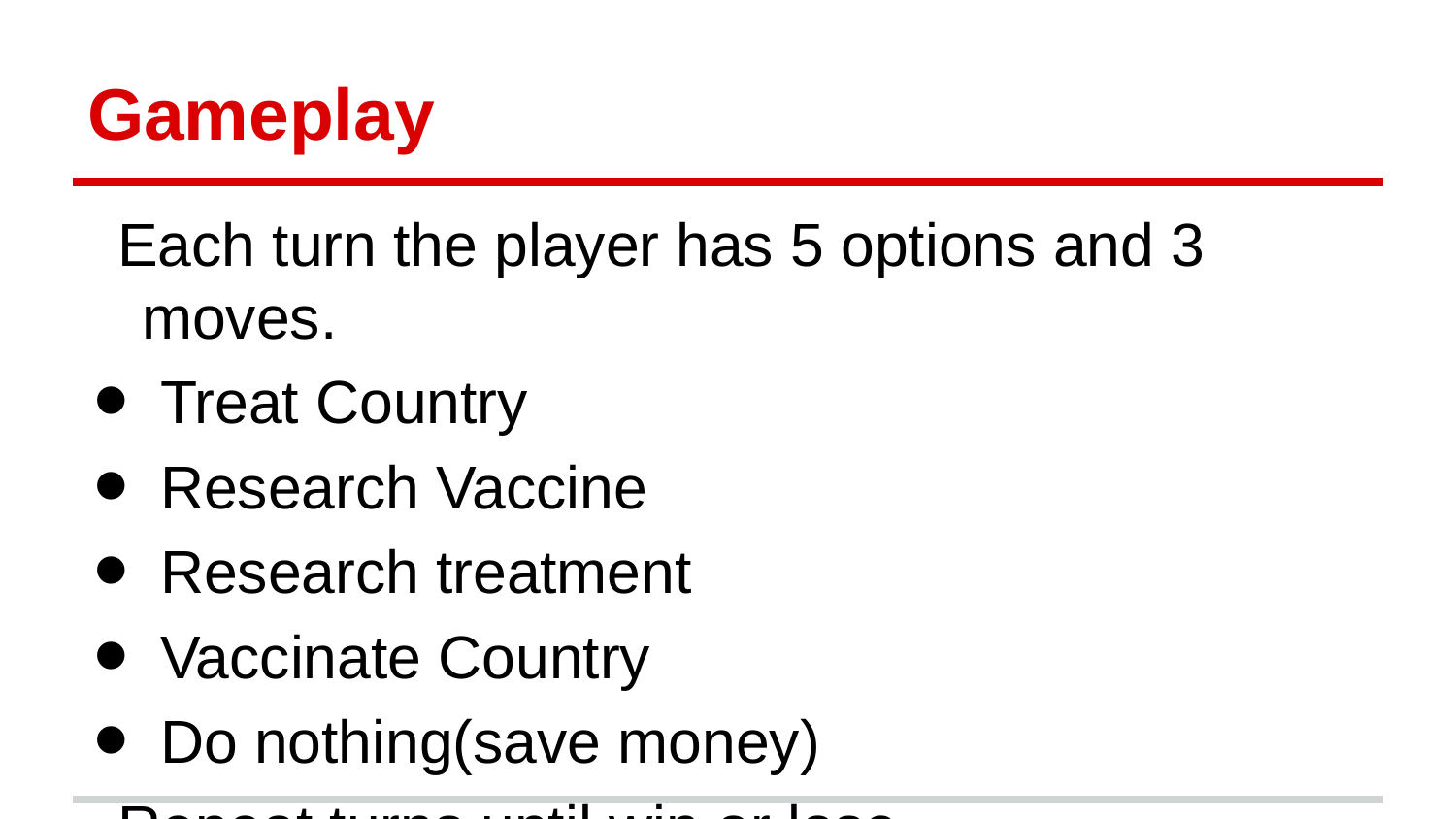

# Gameplay
Each turn the player has 5 options and 3 moves.
Treat Country
Research Vaccine
Research treatment
Vaccinate Country
Do nothing(save money)
Repeat turns until win or lose.